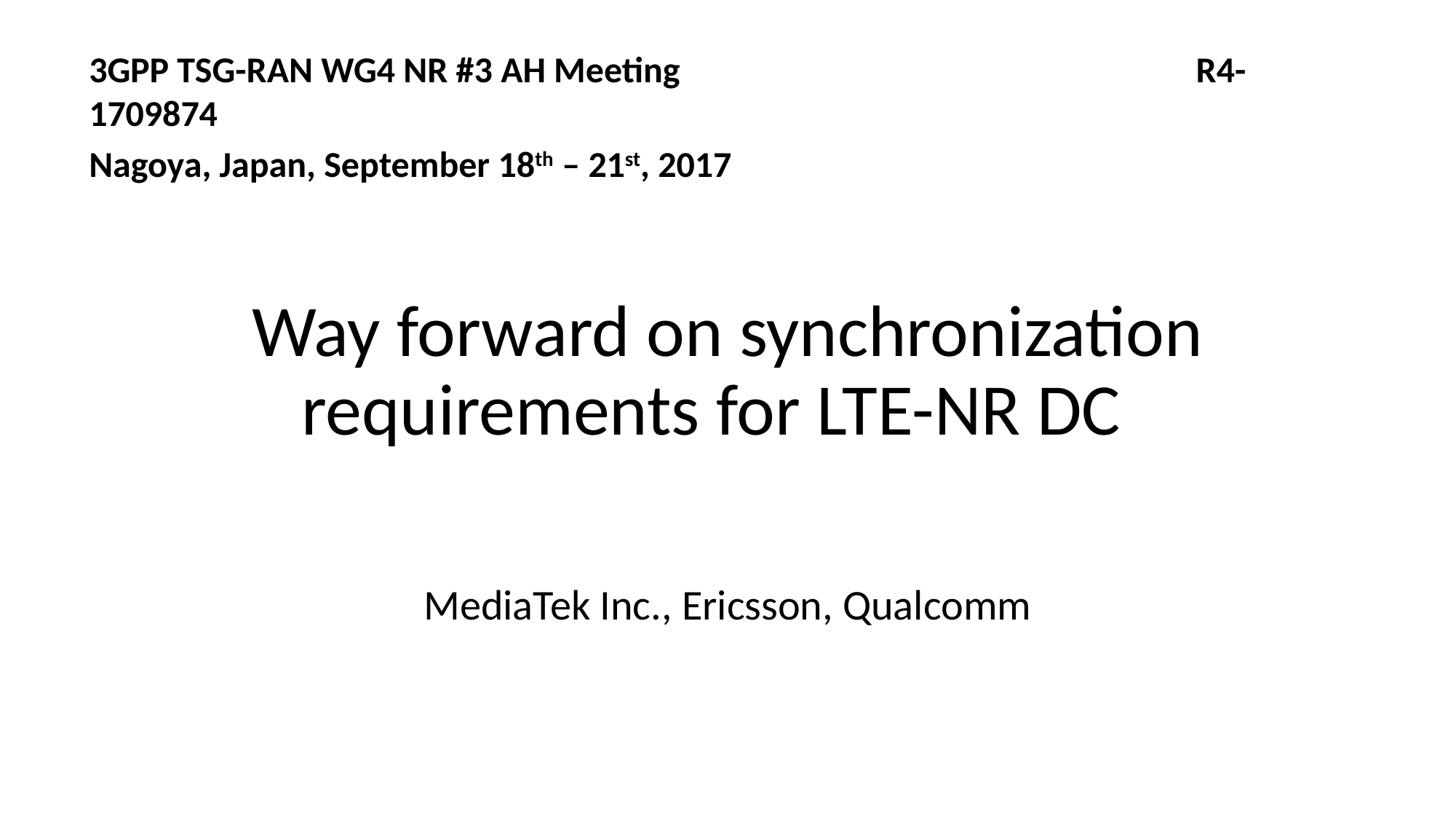

3GPP TSG-RAN WG4 NR #3 AH Meeting                                                               R4-1709874
Nagoya, Japan, September 18th – 21st, 2017
# Way forward on synchronization requirements for LTE-NR DC
MediaTek Inc., Ericsson, Qualcomm